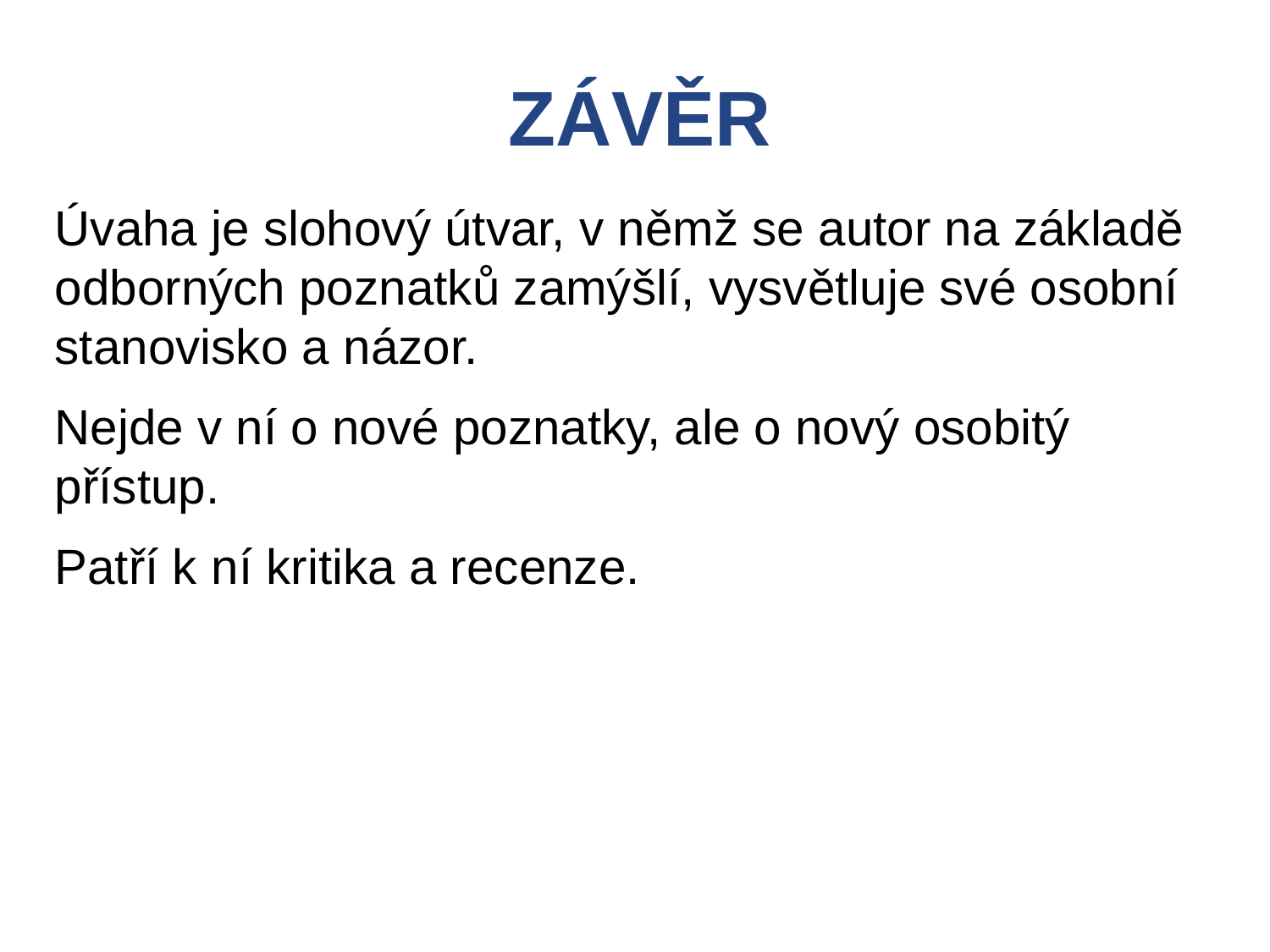

ZÁVĚR
Úvaha je slohový útvar, v němž se autor na základě odborných poznatků zamýšlí, vysvětluje své osobní stanovisko a názor.
Nejde v ní o nové poznatky, ale o nový osobitý přístup.
Patří k ní kritika a recenze.